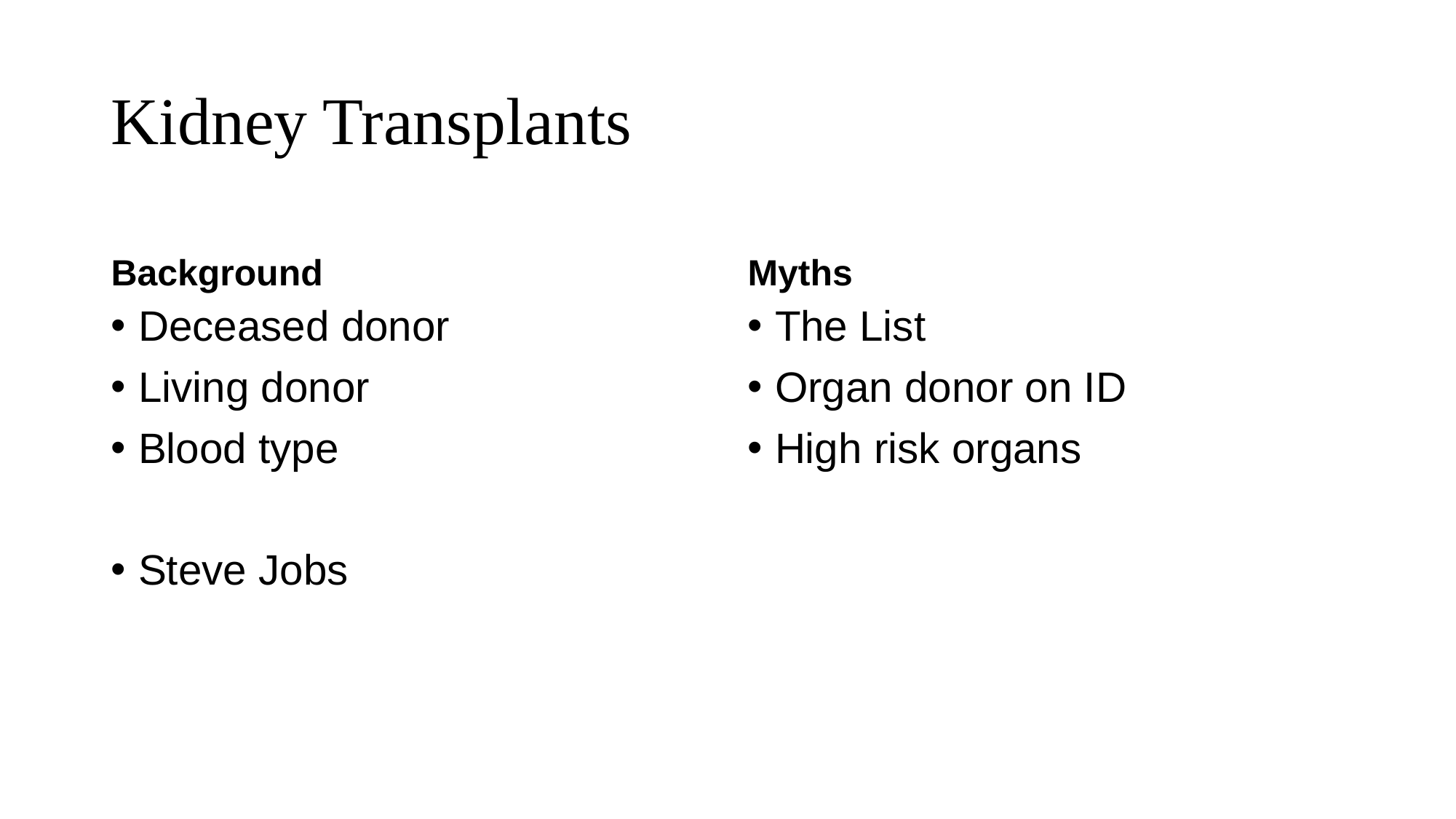

# Kidney Transplants
Background
Myths
Deceased donor
Living donor
Blood type

Steve Jobs

The List
Organ donor on ID
High risk organs